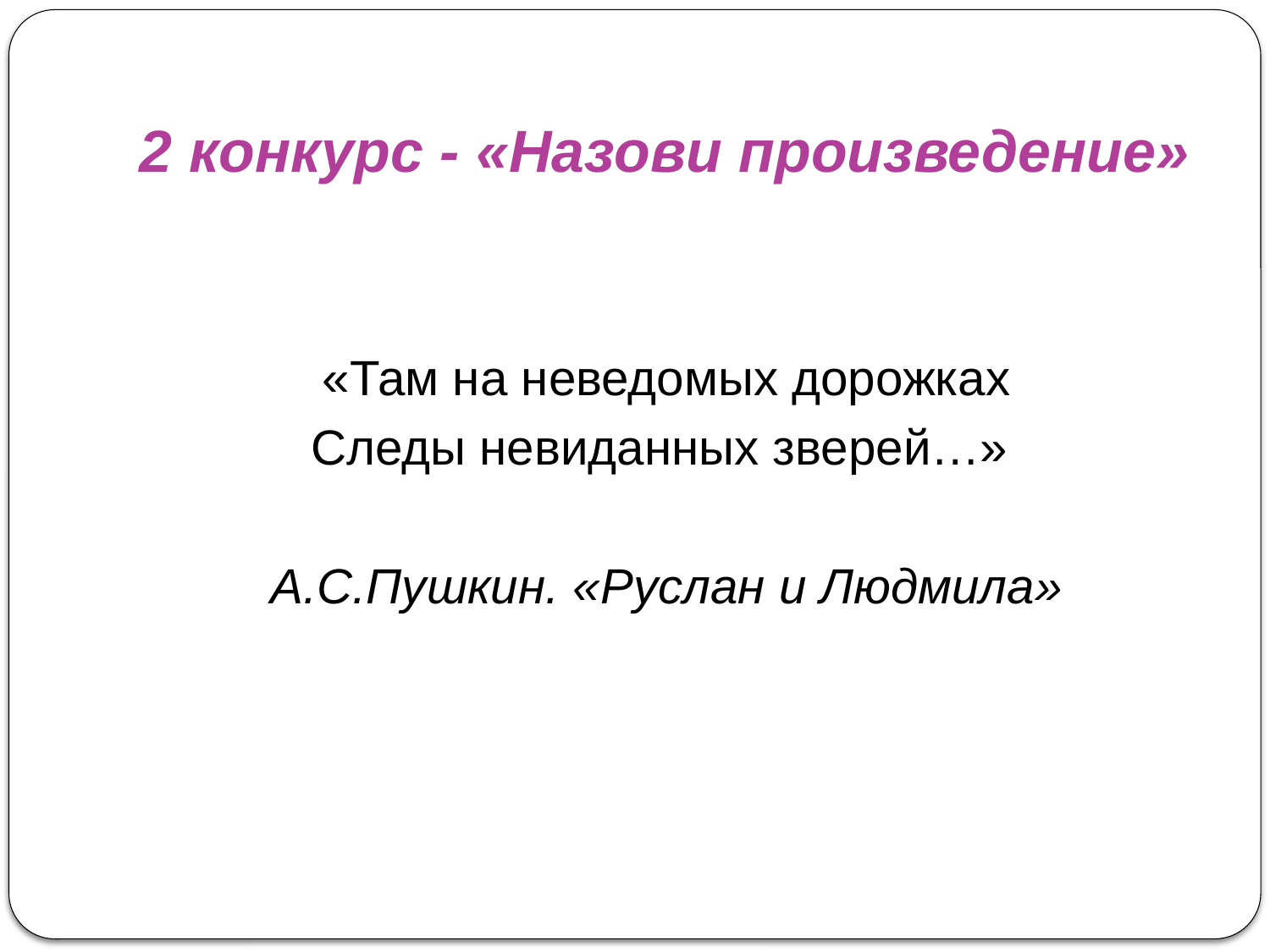

# 2 конкурс - «Назови произведение»

«Там на неведомых дорожках
Следы невиданных зверей…»

А.С.Пушкин. «Руслан и Людмила»